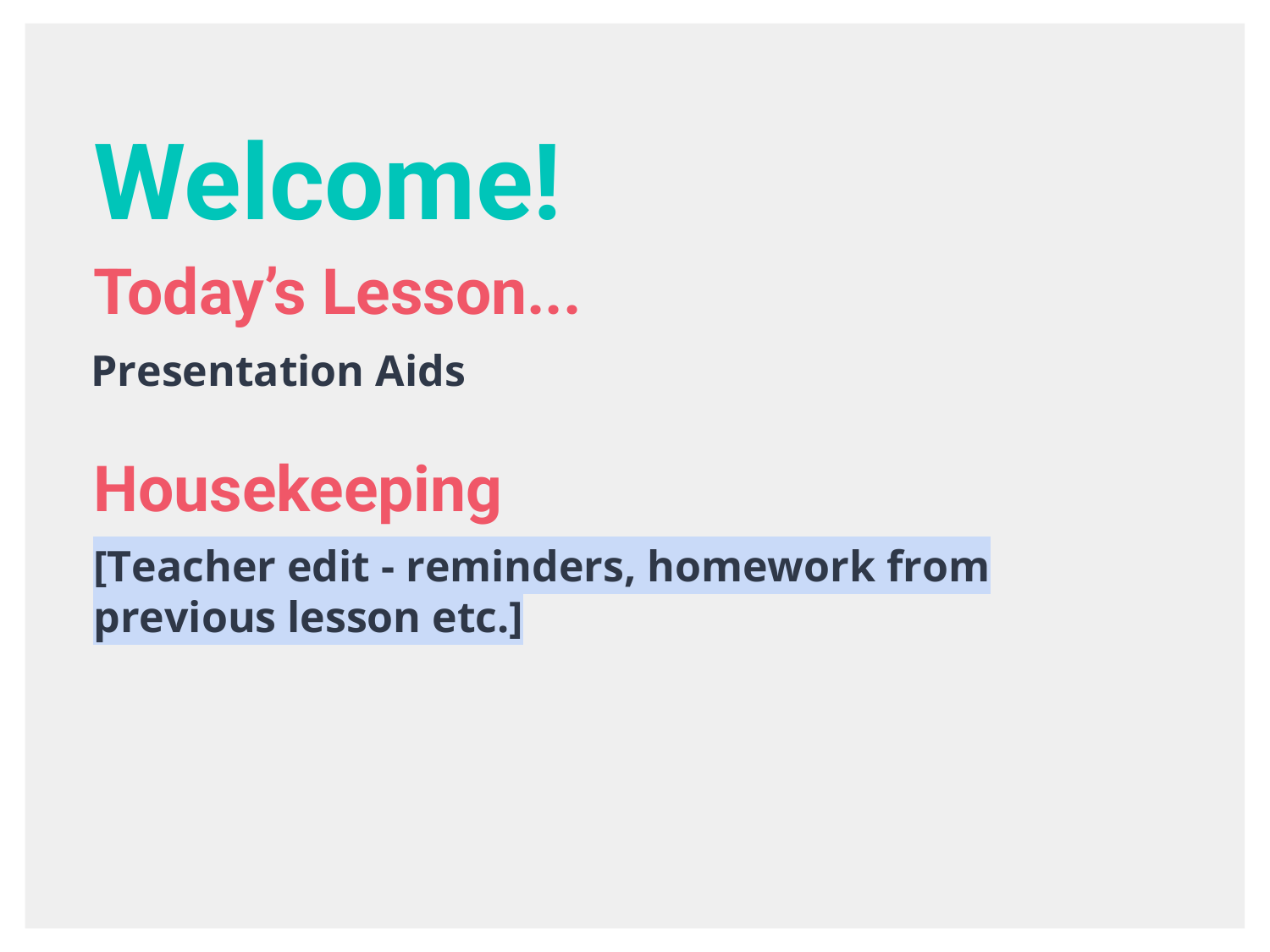

Welcome!
Today’s Lesson...
Presentation Aids
Housekeeping
[Teacher edit - reminders, homework from previous lesson etc.]